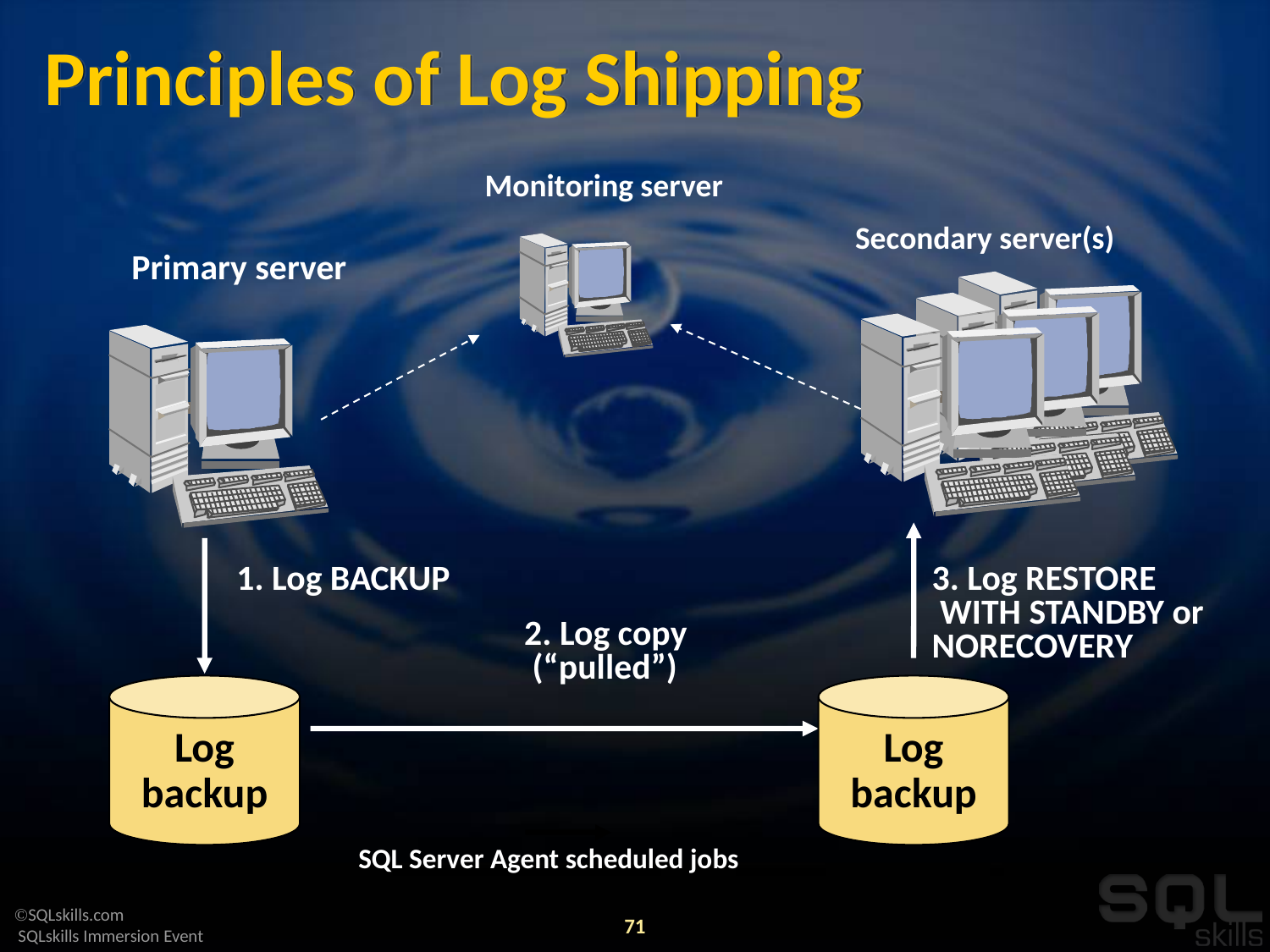

# Principles of Log Shipping
Monitoring server
Secondary server(s)

Primary server

1. Log BACKUP
3. Log RESTORE
 WITH STANDBY or
NORECOVERY
2. Log copy
 (“pulled”)
Log
backup
Log
backup

SQL Server Agent scheduled jobs
71